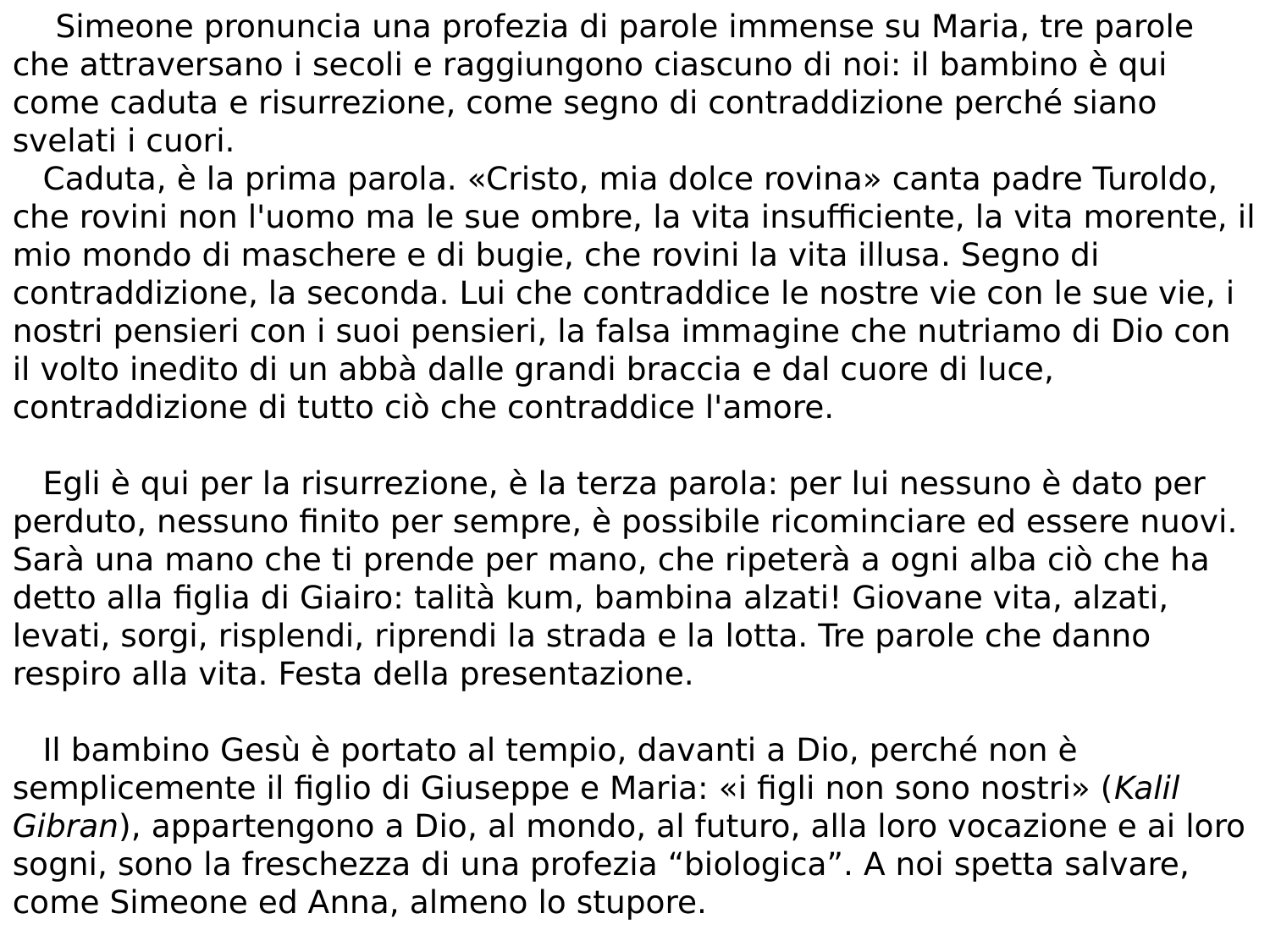

Simeone pronuncia una profezia di parole immense su Maria, tre parole che attraversano i secoli e raggiungono ciascuno di noi: il bambino è qui come caduta e risurrezione, come segno di contraddizione perché siano svelati i cuori.
   Caduta, è la prima parola. «Cristo, mia dolce rovina» canta padre Turoldo, che rovini non l'uomo ma le sue ombre, la vita insufficiente, la vita morente, il mio mondo di maschere e di bugie, che rovini la vita illusa. Segno di contraddizione, la seconda. Lui che contraddice le nostre vie con le sue vie, i nostri pensieri con i suoi pensieri, la falsa immagine che nutriamo di Dio con il volto inedito di un abbà dalle grandi braccia e dal cuore di luce, contraddizione di tutto ciò che contraddice l'amore.

   Egli è qui per la risurrezione, è la terza parola: per lui nessuno è dato per perduto, nessuno finito per sempre, è possibile ricominciare ed essere nuovi. Sarà una mano che ti prende per mano, che ripeterà a ogni alba ciò che ha detto alla figlia di Giairo: talità kum, bambina alzati! Giovane vita, alzati, levati, sorgi, risplendi, riprendi la strada e la lotta. Tre parole che danno respiro alla vita. Festa della presentazione.

   Il bambino Gesù è portato al tempio, davanti a Dio, perché non è semplicemente il figlio di Giuseppe e Maria: «i figli non sono nostri» (Kalil Gibran), appartengono a Dio, al mondo, al futuro, alla loro vocazione e ai loro sogni, sono la freschezza di una profezia “biologica”. A noi spetta salvare, come Simeone ed Anna, almeno lo stupore.